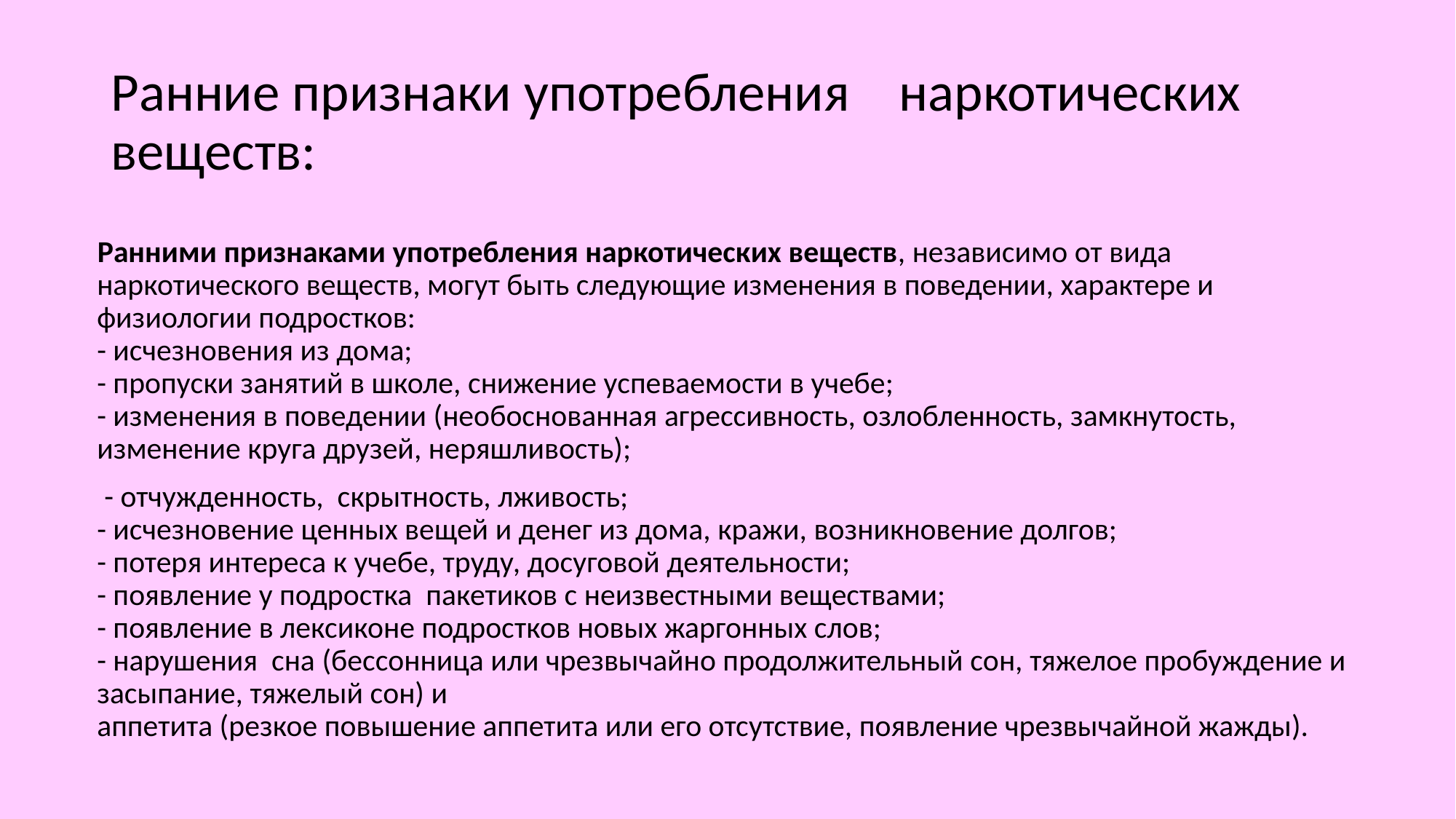

# Ранние признаки употребления    наркотических веществ:
    Ранними признаками употребления наркотических веществ, независимо от вида наркотического веществ, могут быть следующие изменения в поведении, характере и физиологии подростков:
- исчезновения из дома;
- пропуски занятий в школе, снижение успеваемости в учебе;
- изменения в поведении (необоснованная агрессивность, озлобленность, замкнутость, изменение круга друзей, неряшливость);
     - отчужденность,  скрытность, лживость;
- исчезновение ценных вещей и денег из дома, кражи, возникновение долгов;
- потеря интереса к учебе, труду, досуговой деятельности;
- появление у подростка  пакетиков с неизвестными веществами;
- появление в лексиконе подростков новых жаргонных слов;
- нарушения  сна (бессонница или чрезвычайно продолжительный сон, тяжелое пробуждение и засыпание, тяжелый сон) и
аппетита (резкое повышение аппетита или его отсутствие, появление чрезвычайной жажды).